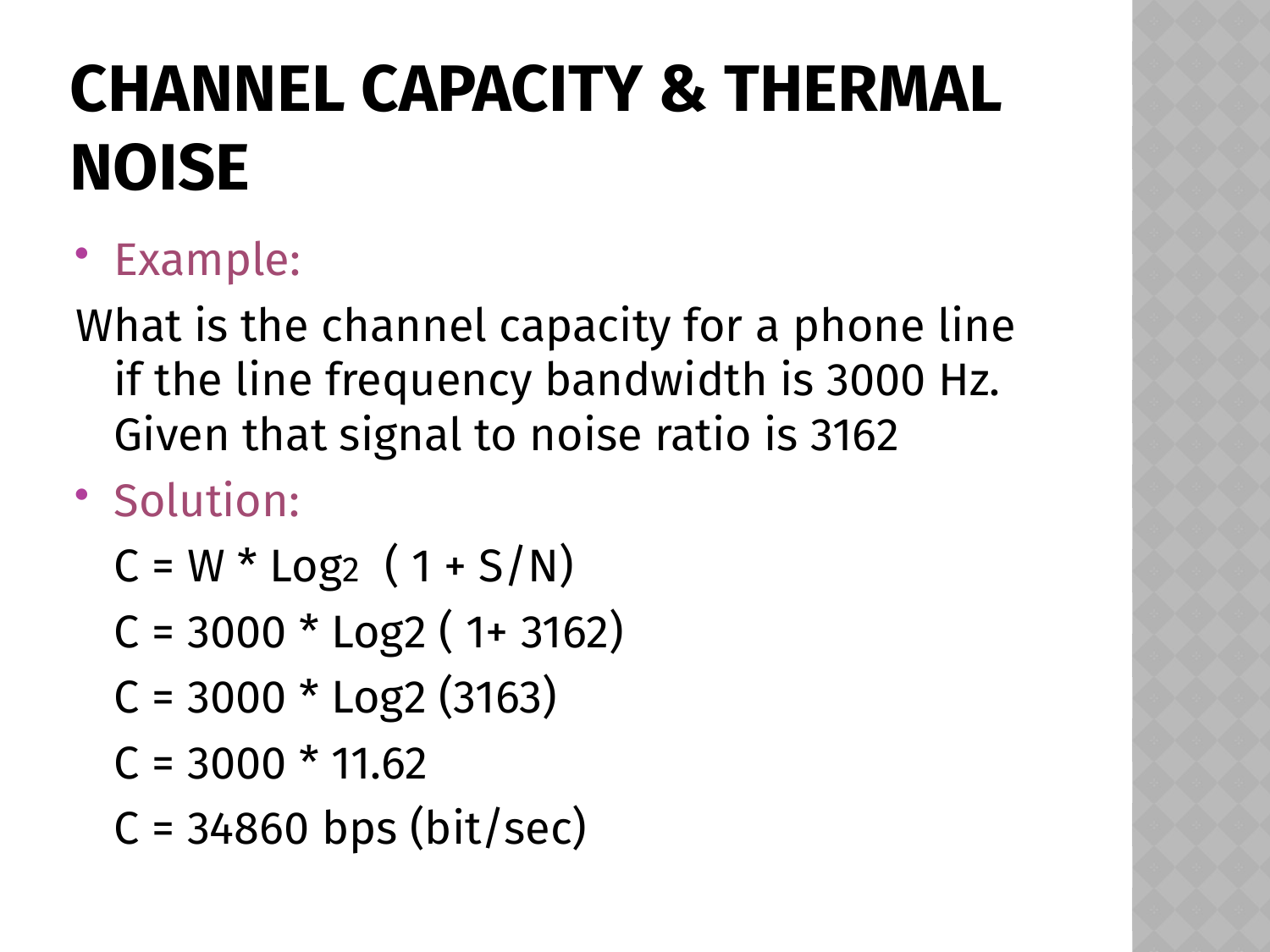

# Channel capacity & thermal Noise
Example:
What is the channel capacity for a phone line if the line frequency bandwidth is 3000 Hz. Given that signal to noise ratio is 3162
Solution:
	C = W * Log2  ( 1 + S/N)
	C = 3000 * Log2 ( 1+ 3162)
	C = 3000 * Log2 (3163)
	C = 3000 * 11.62
	C = 34860 bps (bit/sec)